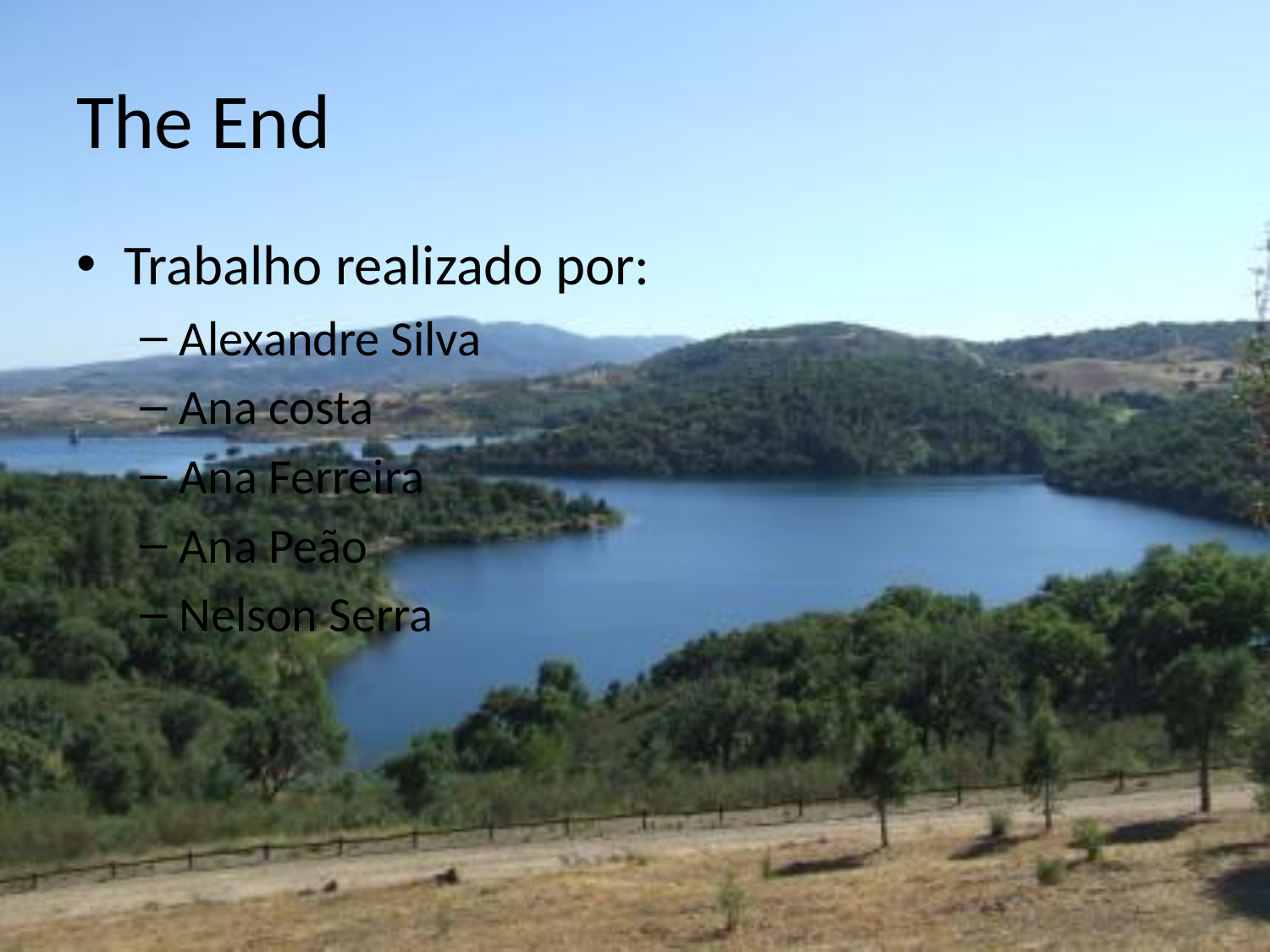

# The End
Trabalho realizado por:
Alexandre Silva
Ana costa
Ana Ferreira
Ana Peão
Nelson Serra